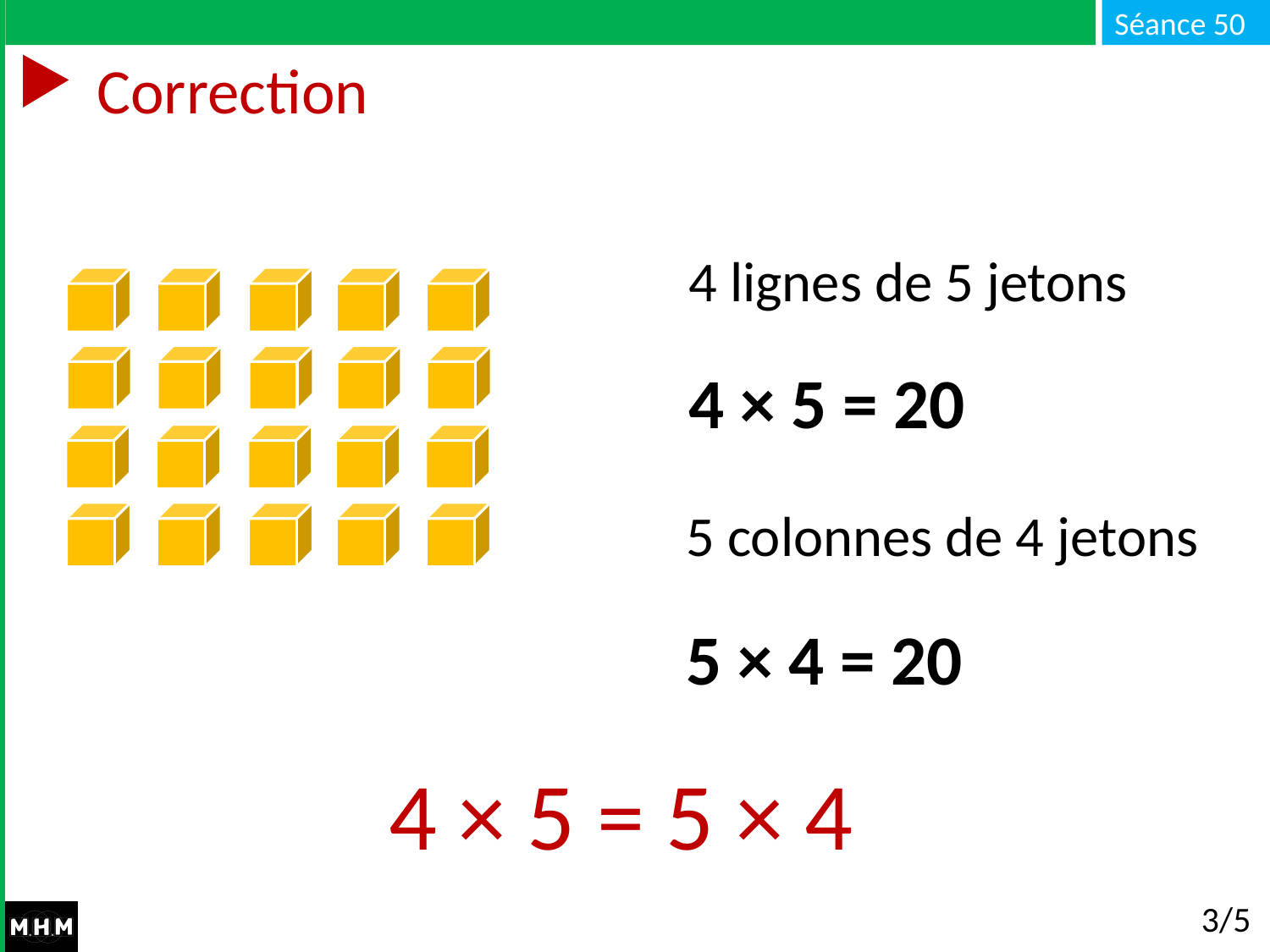

# Correction
4 lignes de 5 jetons

4 × 5 = 20

5 colonnes de 4 jetons

5 × 4 = 20

4 × 5 = 5 × 4
3/5